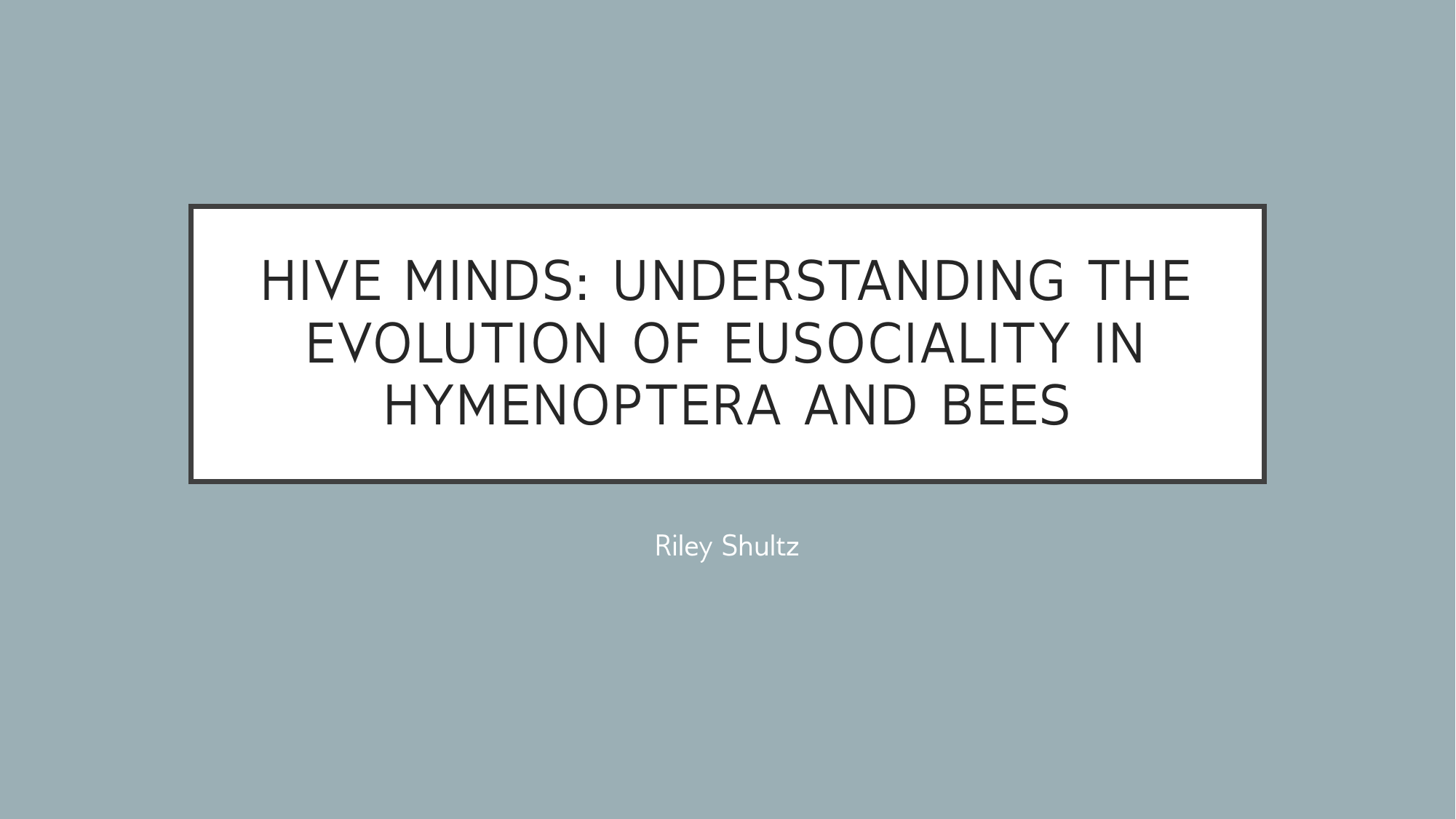

# Hive minds: understanding the evolution of eusociality in Hymenoptera and bees
Riley Shultz